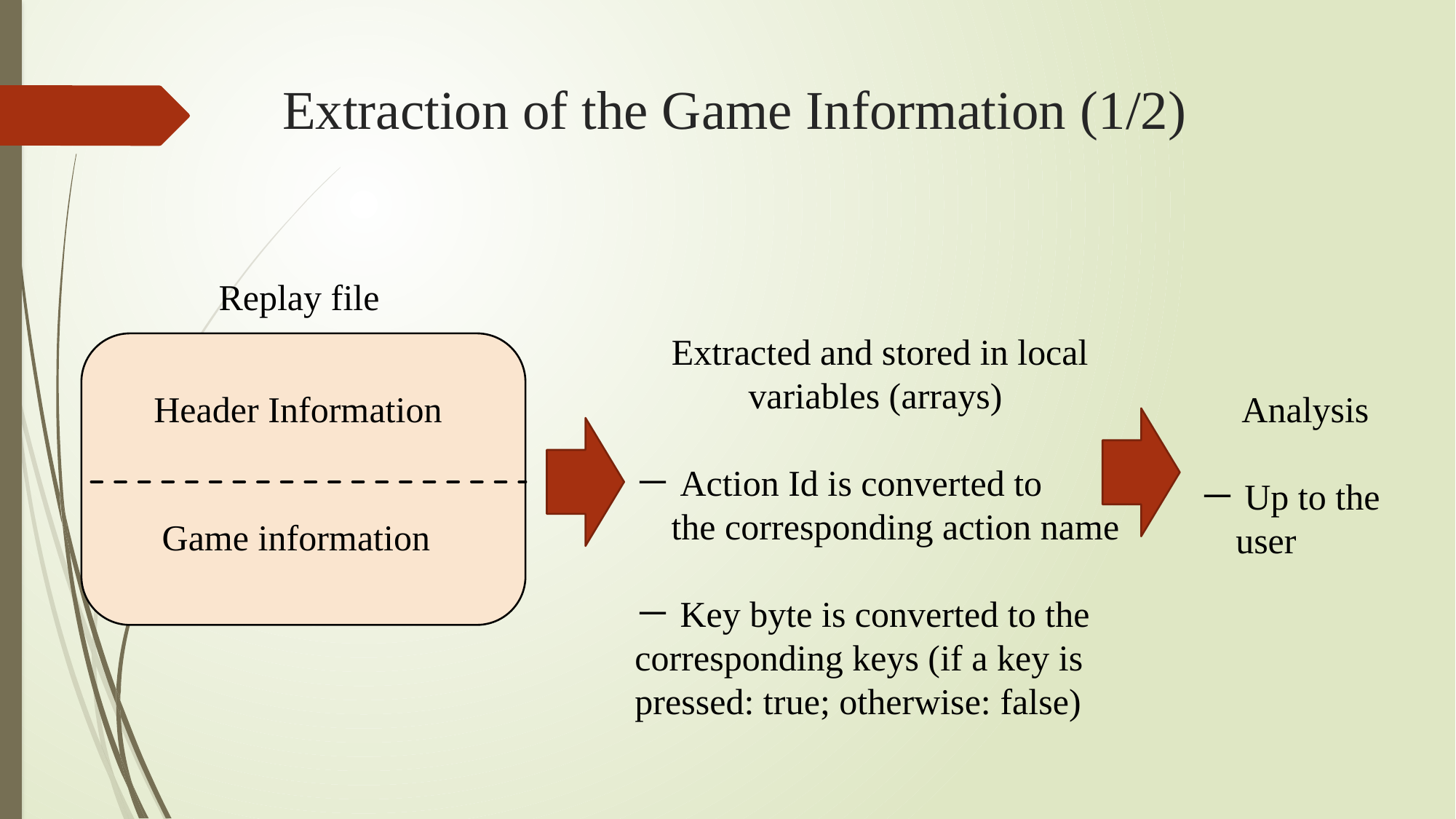

# Extraction of the Game Information (1/2)
Replay file

Header Information
Game information
Extracted and stored in local variables (arrays)

－Action Id is converted to
    the corresponding action name

－Key byte is converted to the corresponding keys (if a key is pressed: true; otherwise: false)
Analysis

－Up to the
    user